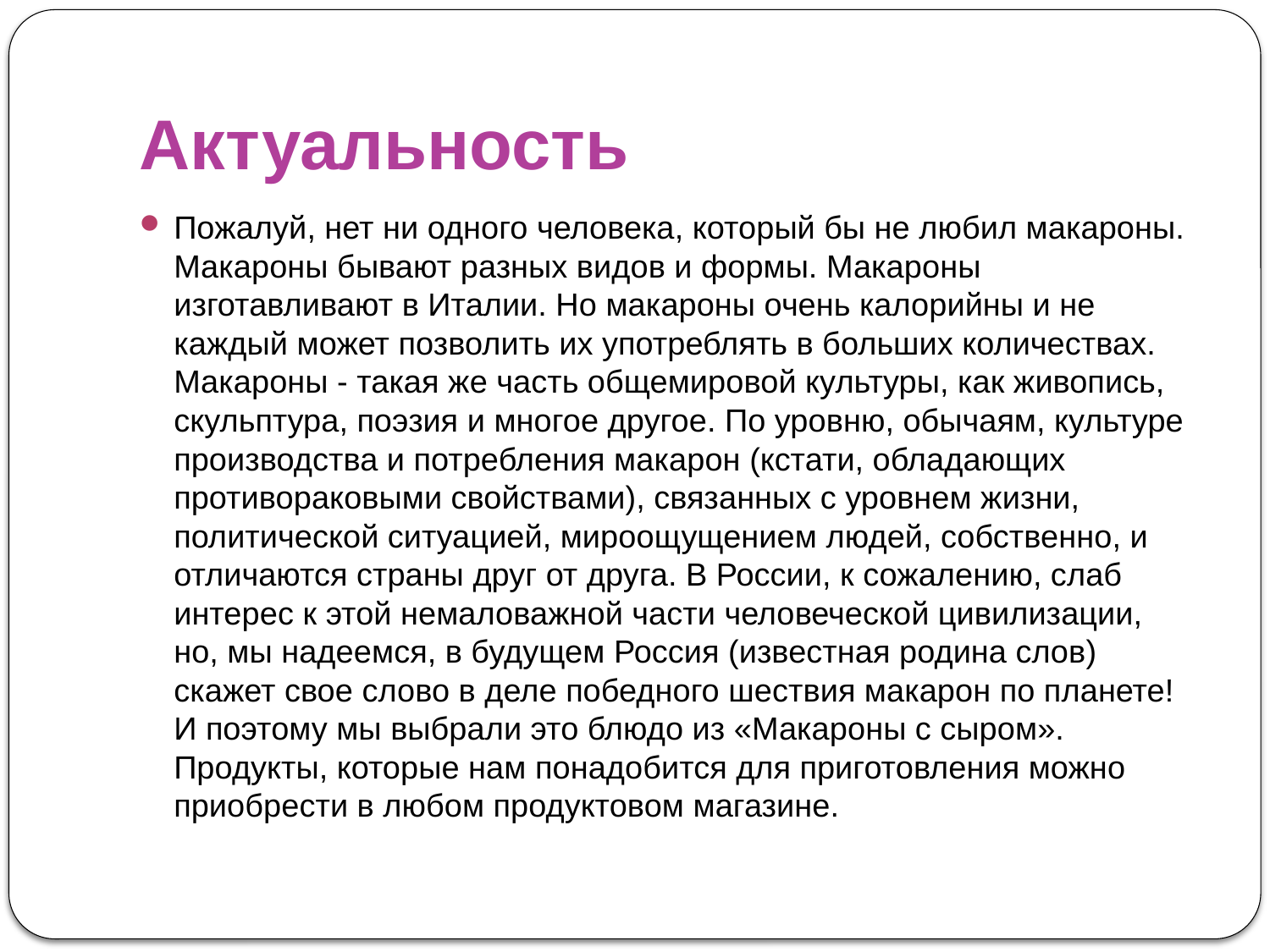

# Актуальность
Пожалуй, нет ни одного человека, который бы не любил макароны. Макароны бывают разных видов и формы. Макароны изготавливают в Италии. Но макароны очень калорийны и не каждый может позволить их употреблять в больших количествах. Макароны - такая же часть общемировой культуры, как живопись, скульптура, поэзия и многое другое. По уровню, обычаям, культуре производства и потребления макарон (кстати, обладающих противораковыми свойствами), связанных с уровнем жизни, политической ситуацией, мироощущением людей, собственно, и отличаются страны друг от друга. В России, к сожалению, слаб интерес к этой немаловажной части человеческой цивилизации, но, мы надеемся, в будущем Россия (известная родина слов) скажет свое слово в деле победного шествия макарон по планете! И поэтому мы выбрали это блюдо из «Макароны с сыром». Продукты, которые нам понадобится для приготовления можно приобрести в любом продуктовом магазине.